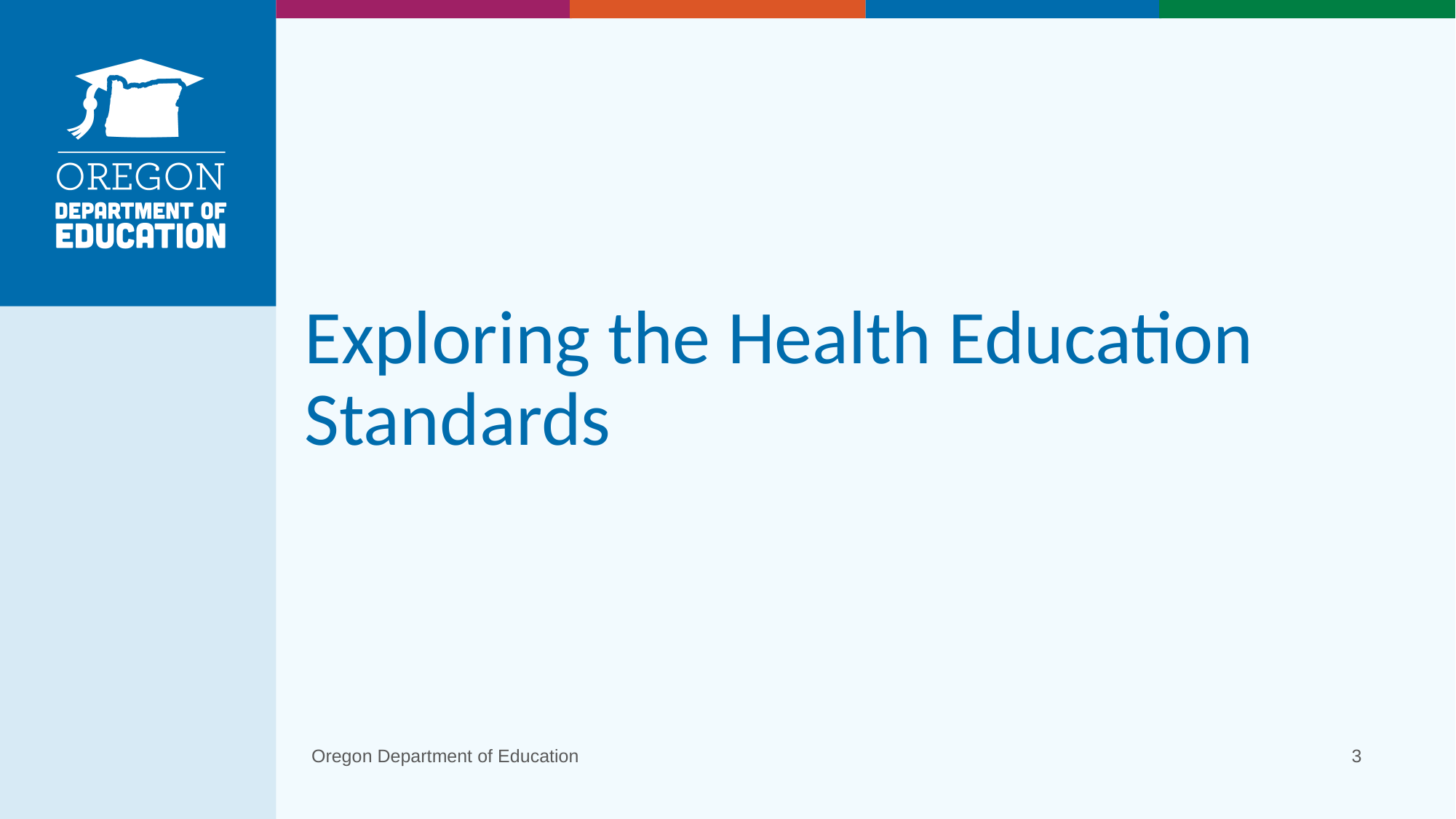

# Exploring the Health Education Standards
Oregon Department of Education
3